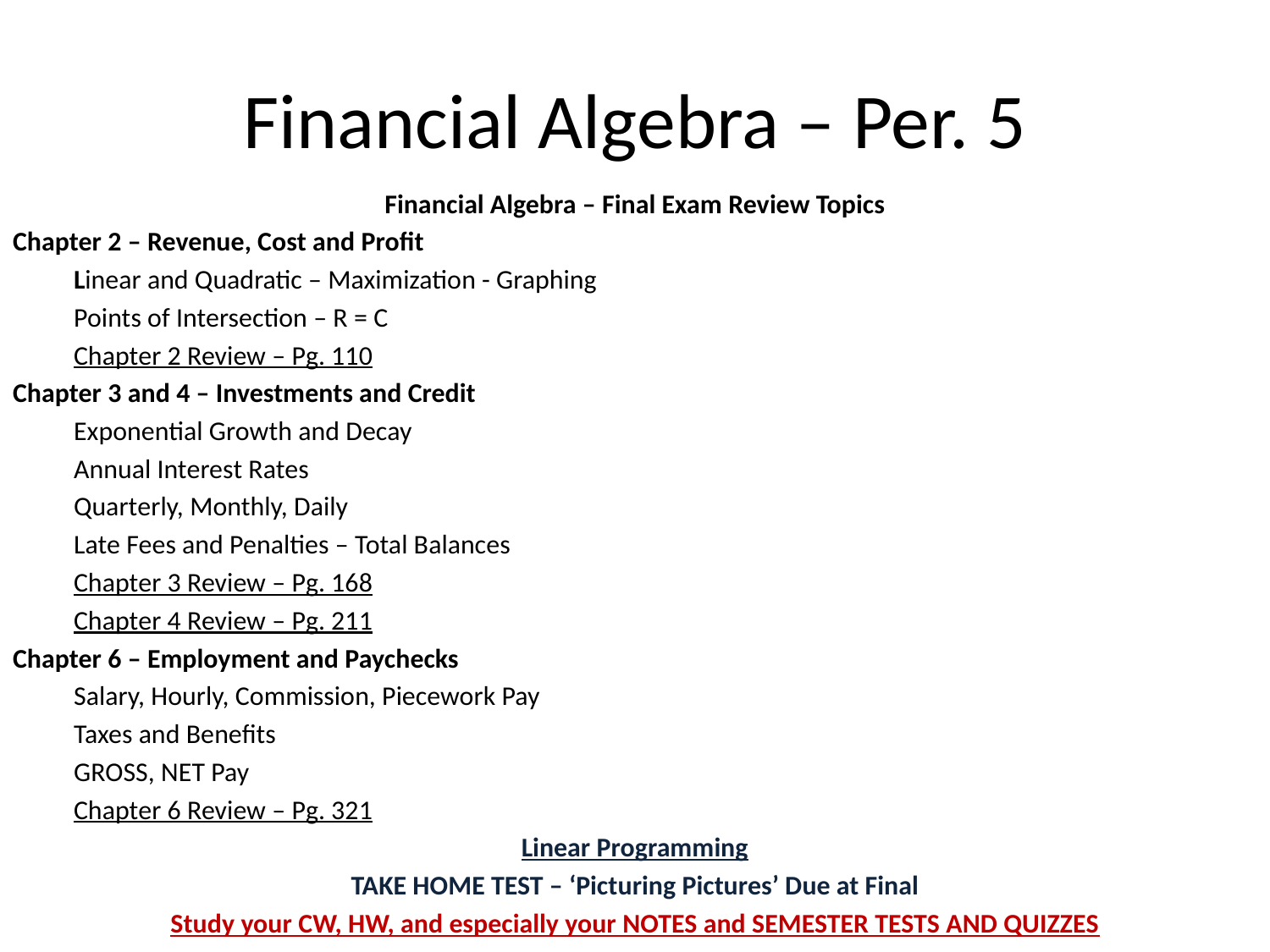

# Financial Algebra – Per. 5
Financial Algebra – Final Exam Review Topics
Chapter 2 – Revenue, Cost and Profit
	Linear and Quadratic – Maximization - Graphing
	Points of Intersection – R = C
	Chapter 2 Review – Pg. 110
Chapter 3 and 4 – Investments and Credit
	Exponential Growth and Decay
	Annual Interest Rates
	Quarterly, Monthly, Daily
	Late Fees and Penalties – Total Balances
	Chapter 3 Review – Pg. 168
	Chapter 4 Review – Pg. 211
Chapter 6 – Employment and Paychecks
	Salary, Hourly, Commission, Piecework Pay
	Taxes and Benefits
	GROSS, NET Pay
	Chapter 6 Review – Pg. 321
Linear Programming
TAKE HOME TEST – ‘Picturing Pictures’ Due at Final
Study your CW, HW, and especially your NOTES and SEMESTER TESTS AND QUIZZES